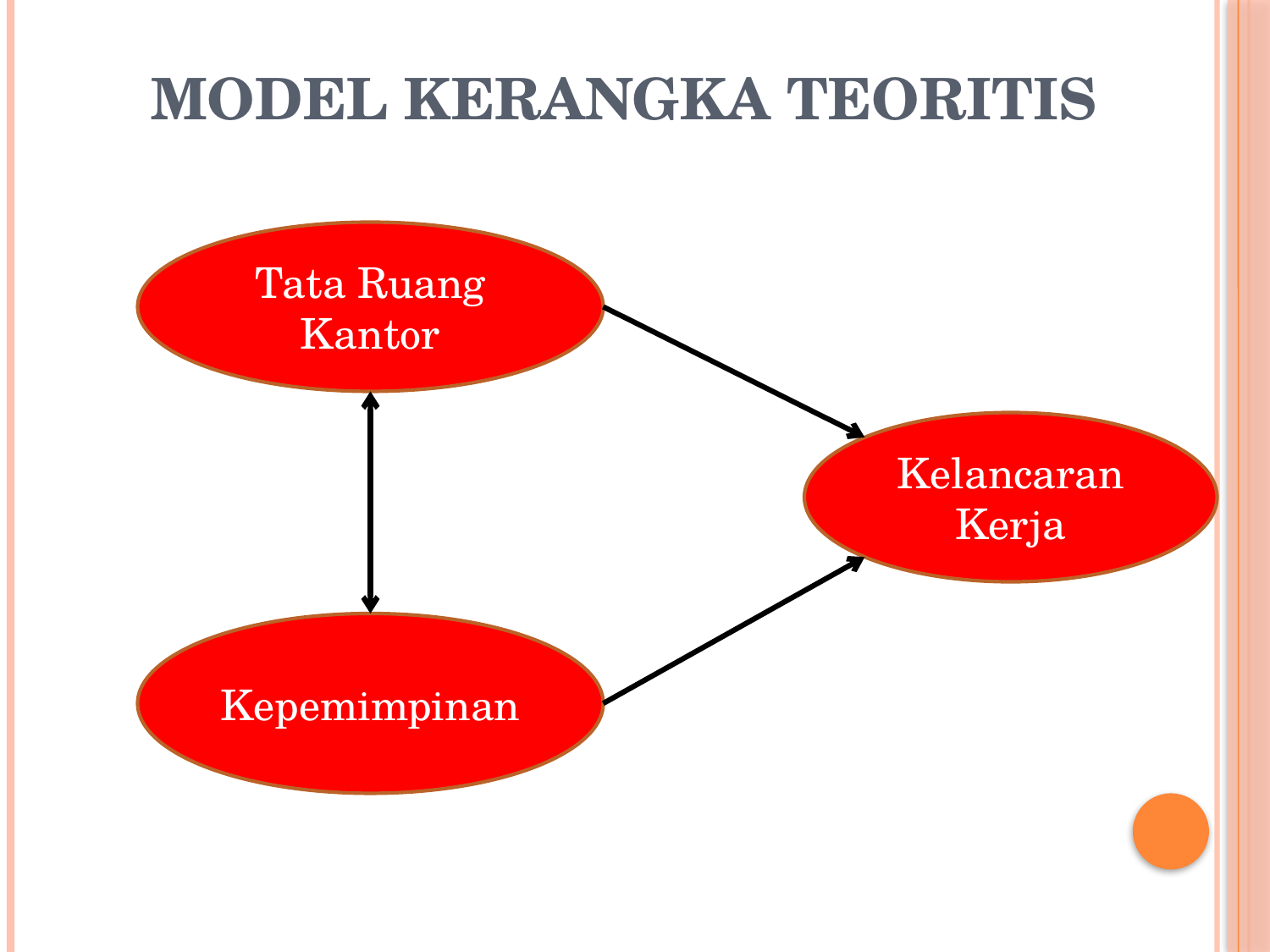

# Model kerangka teoritis
Tata Ruang Kantor
Kelancaran Kerja
Kepemimpinan